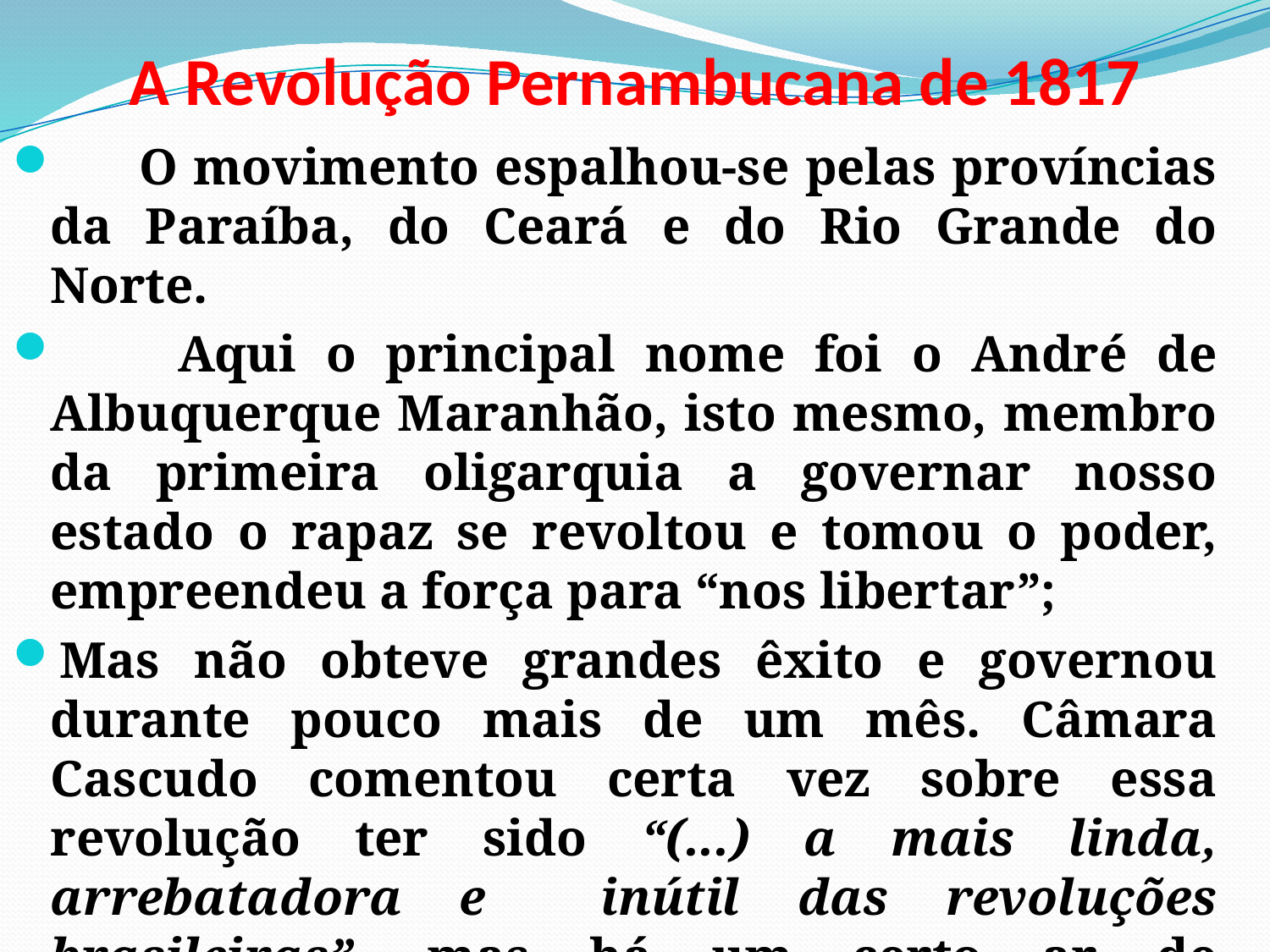

# A Revolução Pernambucana de 1817
     O movimento espalhou-se pelas províncias da Paraíba, do Ceará e do Rio Grande do Norte.
    Aqui o principal nome foi o André de Albuquerque Maranhão, isto mesmo, membro da primeira oligarquia a governar nosso estado o rapaz se revoltou e tomou o poder, empreendeu a força para “nos libertar”;
Mas não obteve grandes êxito e governou durante pouco mais de um mês. Câmara Cascudo comentou certa vez sobre essa revolução ter sido “(...) a mais linda, arrebatadora e  inútil das revoluções brasileiras”, mas há um certo ar de “romantismo” nesse movimento.